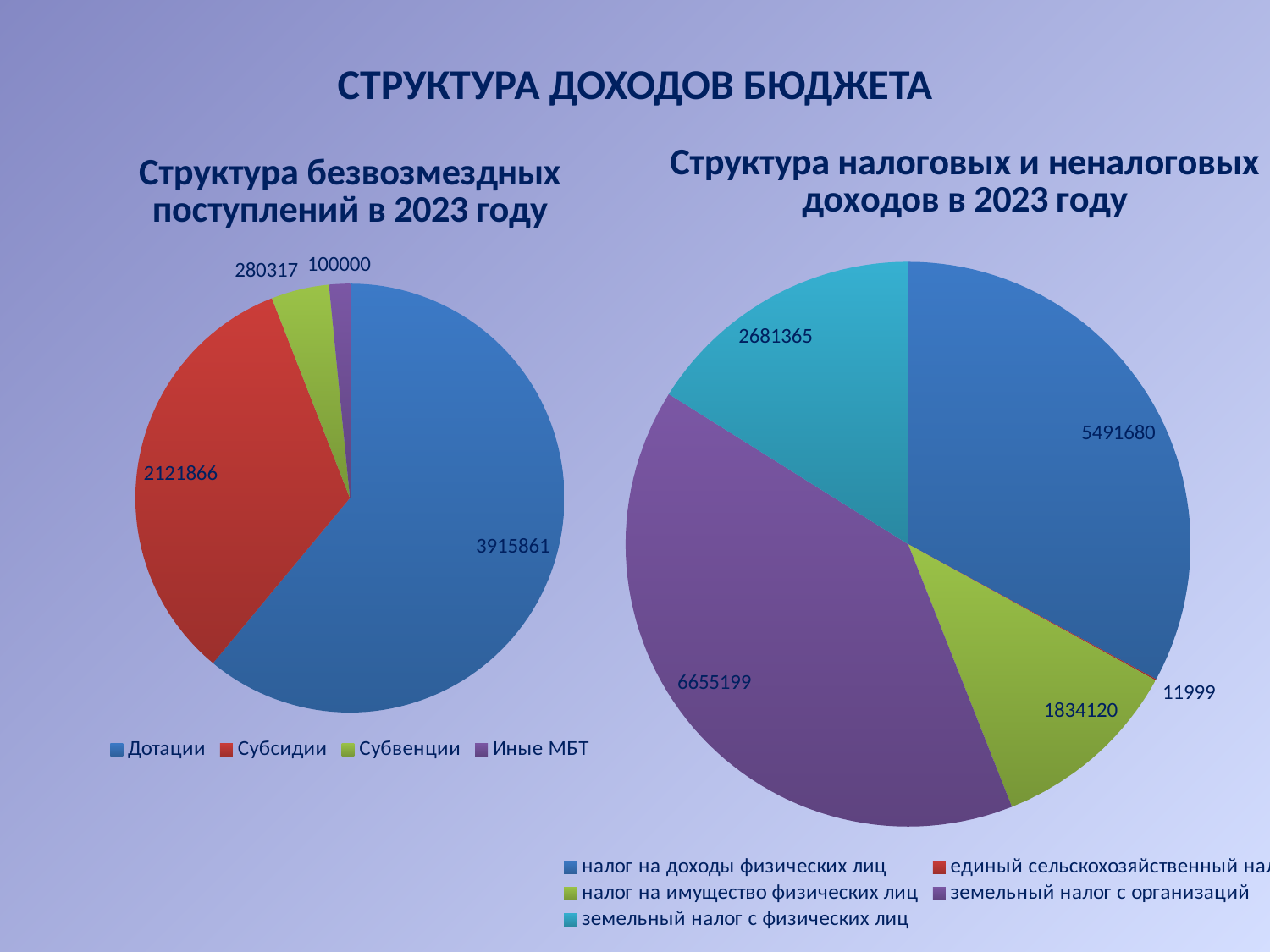

# СТРУКТУРА ДОХОДОВ БЮДЖЕТА

### Chart:

| Category | Структура безвозмездных поступлений в 2023 году |
|---|---|
| Дотации | 3915861.0 |
| Субсидии | 2121866.0 |
| Субвенции | 280317.0 |
| Иные МБТ | 100000.0 |

### Chart:

| Category | Структура налоговых и неналоговых доходов в 2023 году |
|---|---|
| налог на доходы физических лиц | 5491680.0 |
| единый сельскохозяйственный налог | 11999.0 |
| налог на имущество физических лиц | 1834120.0 |
| земельный налог с организаций | 6655199.0 |
| земельный налог с физических лиц | 2681365.0 |